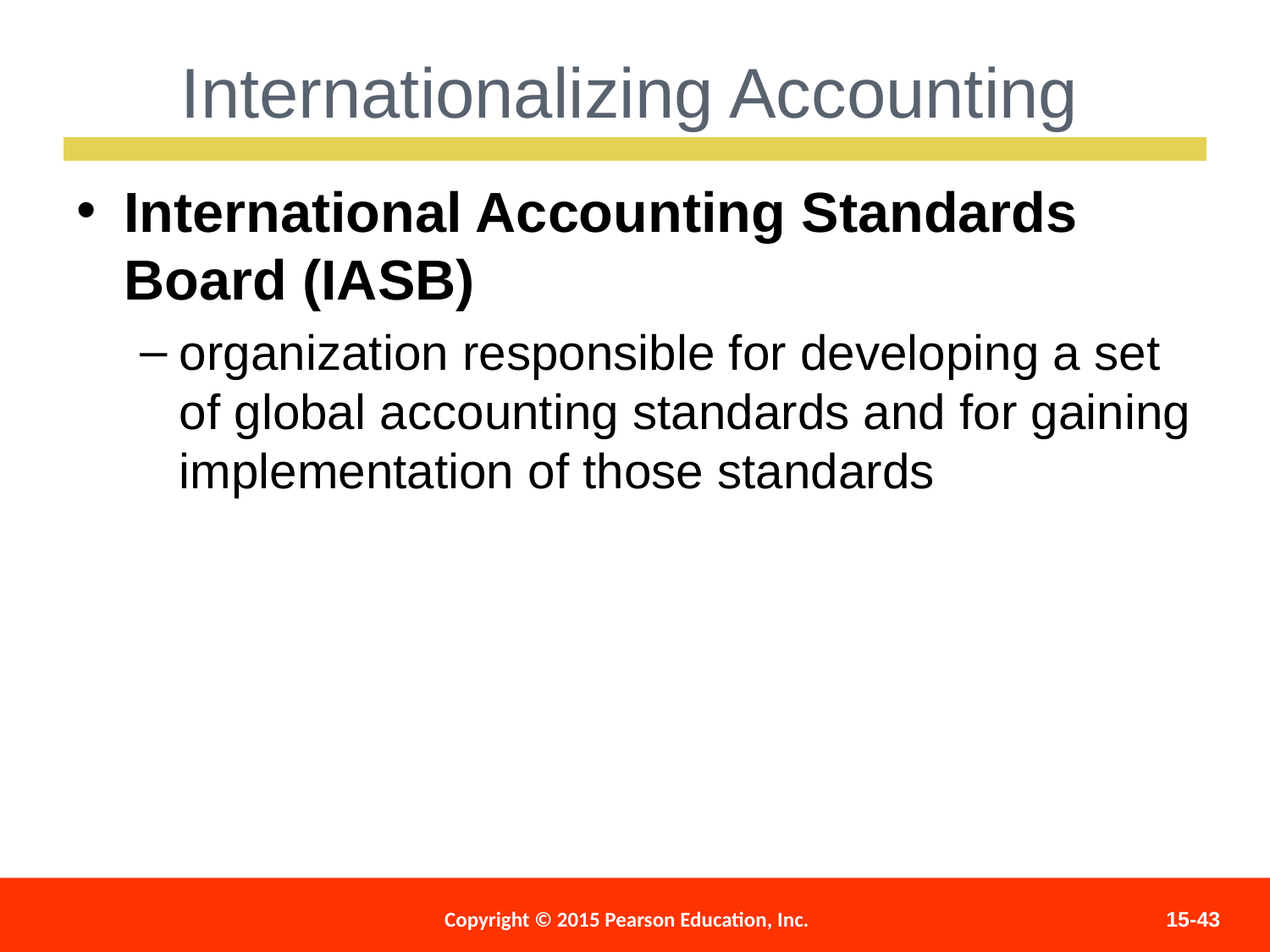

Internationalizing Accounting
International Accounting Standards Board (IASB)
organization responsible for developing a set of global accounting standards and for gaining implementation of those standards